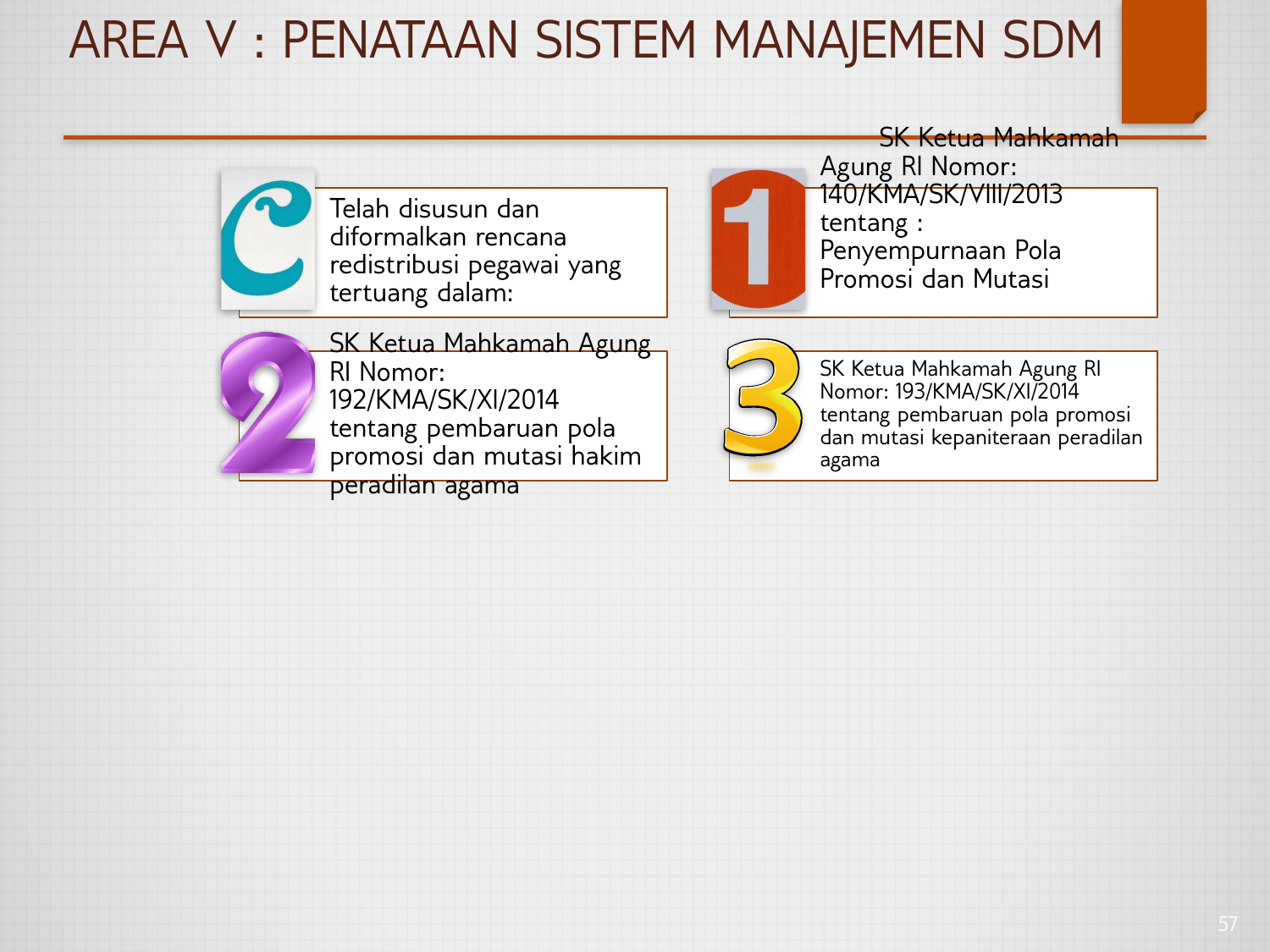

# AREA V : PENATAAN SISTEM MANAJEMEN SDM
Telah disusun dan diformalkan rencana redistribusi pegawai yang tertuang dalam:
       SK Ketua Mahkamah Agung RI Nomor: 140/KMA/SK/VIII/2013 tentang :
Penyempurnaan Pola Promosi dan Mutasi                                                                                        Peradilan Umum
SK Ketua Mahkamah Agung RI Nomor: 192/KMA/SK/XI/2014 tentang pembaruan pola promosi dan mutasi hakim peradilan agama
57